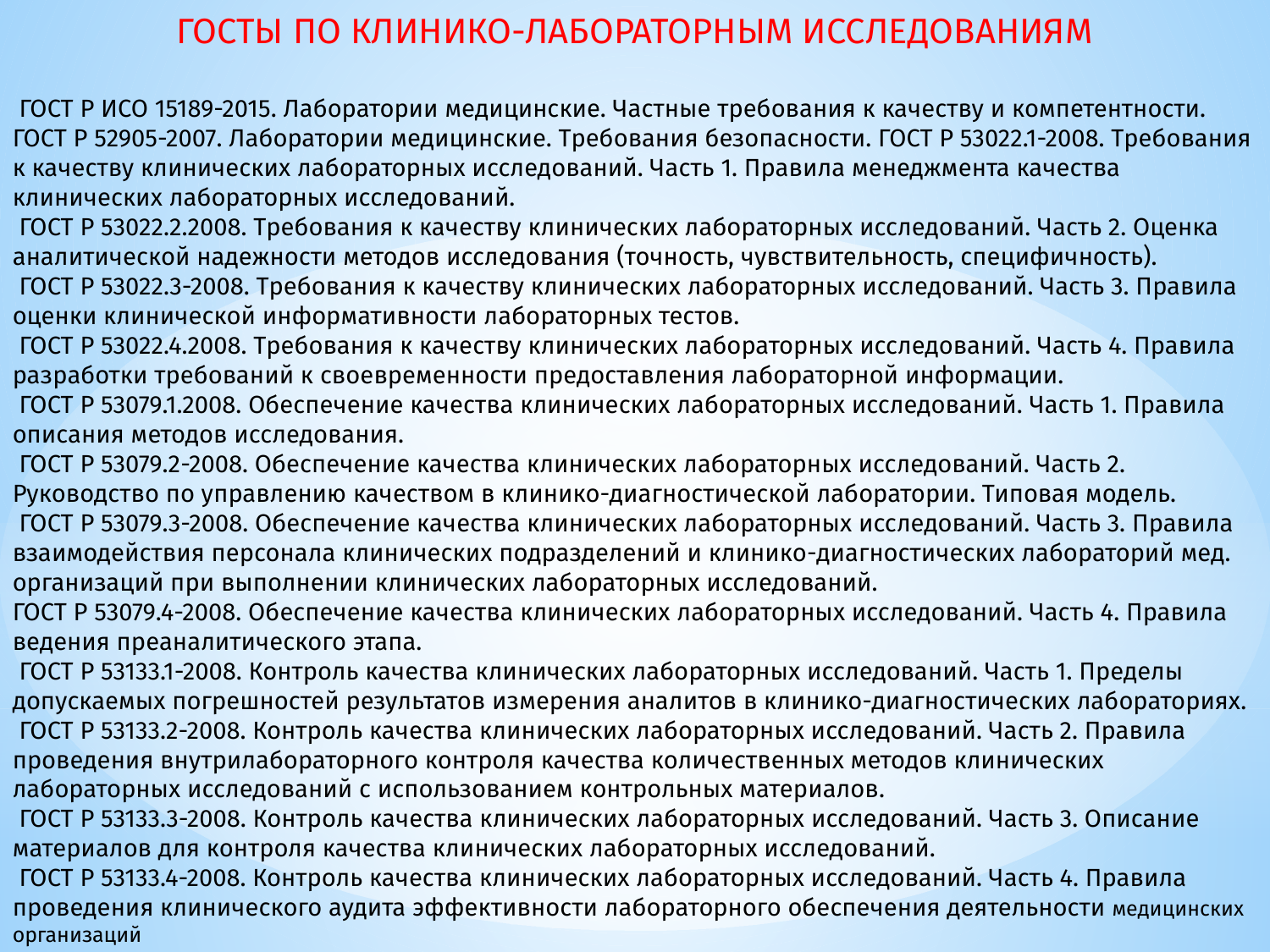

ГОСТЫ ПО КЛИНИКО-ЛАБОРАТОРНЫМ ИССЛЕДОВАНИЯМ

 ГОСТ Р ИСО 15189-2015. Лаборатории медицинские. Частные требования к качеству и компетентности.
ГОСТ Р 52905-2007. Лаборатории медицинские. Требования безопасности. ГОСТ Р 53022.1-2008. Требования к качеству клинических лабораторных исследований. Часть 1. Правила менеджмента качества клинических лабораторных исследований.
 ГОСТ Р 53022.2.2008. Требования к качеству клинических лабораторных исследований. Часть 2. Оценка аналитической надежности методов исследования (точность, чувствительность, специфичность).
 ГОСТ Р 53022.3-2008. Требования к качеству клинических лабораторных исследований. Часть 3. Правила оценки клинической информативности лабораторных тестов.
 ГОСТ Р 53022.4.2008. Требования к качеству клинических лабораторных исследований. Часть 4. Правила разработки требований к своевременности предоставления лабораторной информации.
 ГОСТ Р 53079.1.2008. Обеспечение качества клинических лабораторных исследований. Часть 1. Правила описания методов исследования.
 ГОСТ Р 53079.2-2008. Обеспечение качества клинических лабораторных исследований. Часть 2. Руководство по управлению качеством в клинико-диагностической лаборатории. Типовая модель.
 ГОСТ Р 53079.3-2008. Обеспечение качества клинических лабораторных исследований. Часть 3. Правила взаимодействия персонала клинических подразделений и клинико-диагностических лабораторий мед. организаций при выполнении клинических лабораторных исследований.
ГОСТ Р 53079.4-2008. Обеспечение качества клинических лабораторных исследований. Часть 4. Правила ведения преаналитического этапа.
 ГОСТ Р 53133.1-2008. Контроль качества клинических лабораторных исследований. Часть 1. Пределы допускаемых погрешностей результатов измерения аналитов в клинико-диагностических лабораториях.
 ГОСТ Р 53133.2-2008. Контроль качества клинических лабораторных исследований. Часть 2. Правила проведения внутрилабораторного контроля качества количественных методов клинических лабораторных исследований с использованием контрольных материалов.
 ГОСТ Р 53133.3-2008. Контроль качества клинических лабораторных исследований. Часть 3. Описание материалов для контроля качества клинических лабораторных исследований.
 ГОСТ Р 53133.4-2008. Контроль качества клинических лабораторных исследований. Часть 4. Правила проведения клинического аудита эффективности лабораторного обеспечения деятельности медицинских организаций